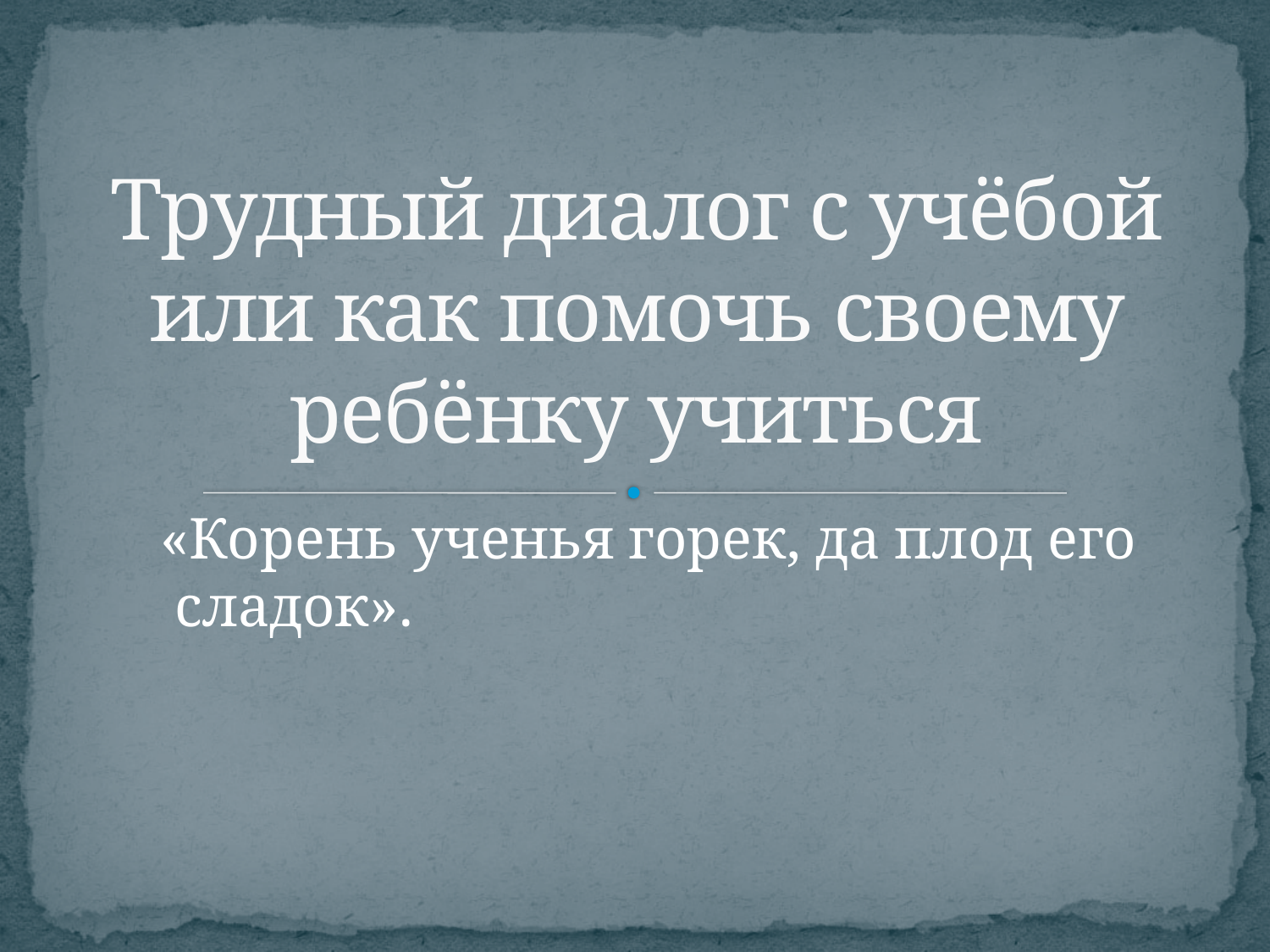

# Трудный диалог с учёбой или как помочь своему ребёнку учиться
    «Корень ученья горек, да плод его        сладок».